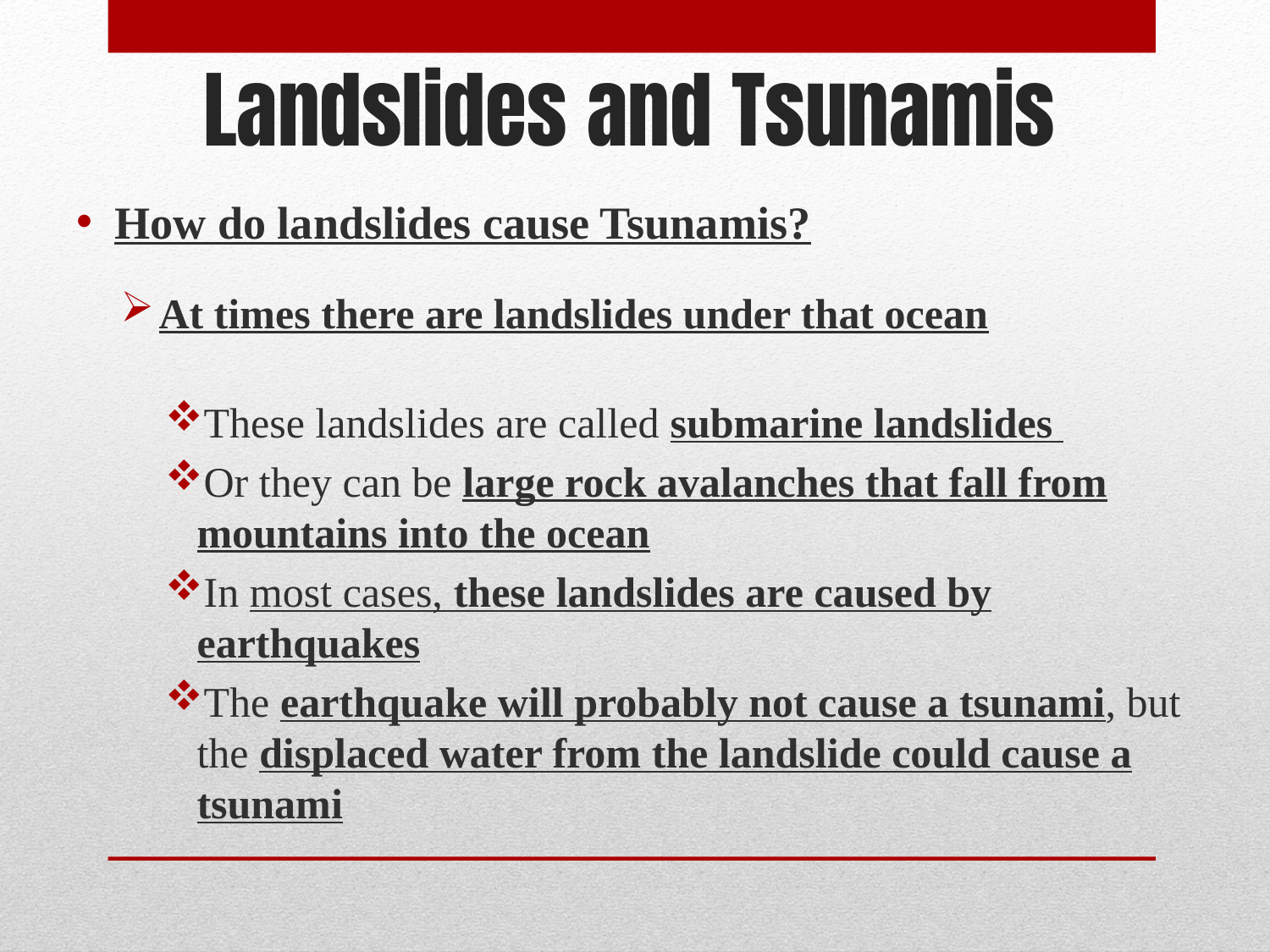

Landslides and Tsunamis
How do landslides cause Tsunamis?

At times there are landslides under that ocean

These landslides are called submarine landslides
Or they can be large rock avalanches that fall from mountains into the ocean
In most cases, these landslides are caused by earthquakes
The earthquake will probably not cause a tsunami, but the displaced water from the landslide could cause a tsunami